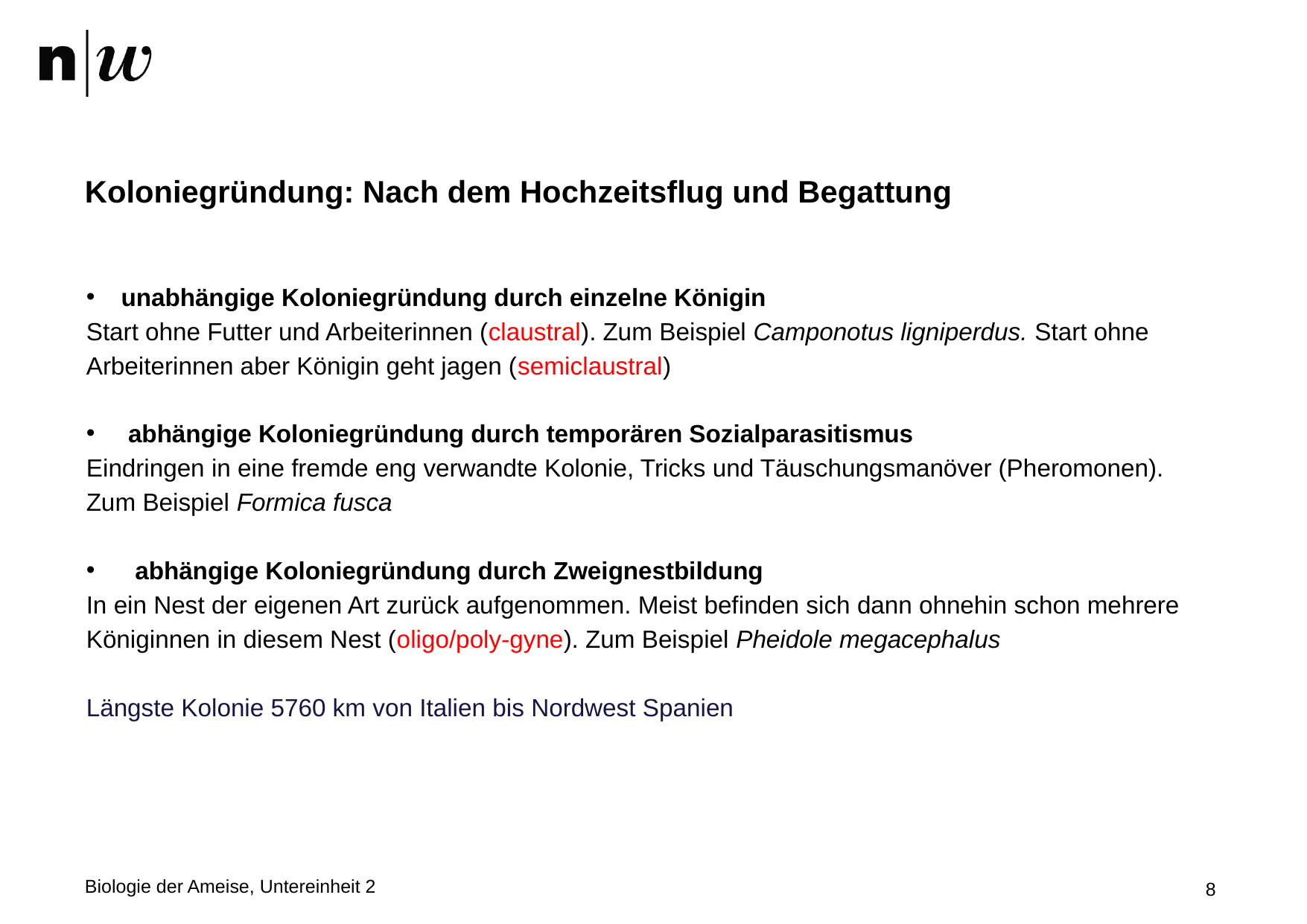

# Koloniegründung: Nach dem Hochzeitsflug und Begattung
unabhängige Koloniegründung durch einzelne Königin
Start ohne Futter und Arbeiterinnen (claustral). Zum Beispiel Camponotus ligniperdus. Start ohne Arbeiterinnen aber Königin geht jagen (semiclaustral)

abhängige Koloniegründung durch temporären Sozialparasitismus
Eindringen in eine fremde eng verwandte Kolonie, Tricks und Täuschungsmanöver (Pheromonen). Zum Beispiel Formica fusca

 abhängige Koloniegründung durch Zweignestbildung
In ein Nest der eigenen Art zurück aufgenommen. Meist befinden sich dann ohnehin schon mehrere Königinnen in diesem Nest (oligo/poly-gyne). Zum Beispiel Pheidole megacephalus

Längste Kolonie 5760 km von Italien bis Nordwest Spanien
Biologie der Ameise, Untereinheit 2
8